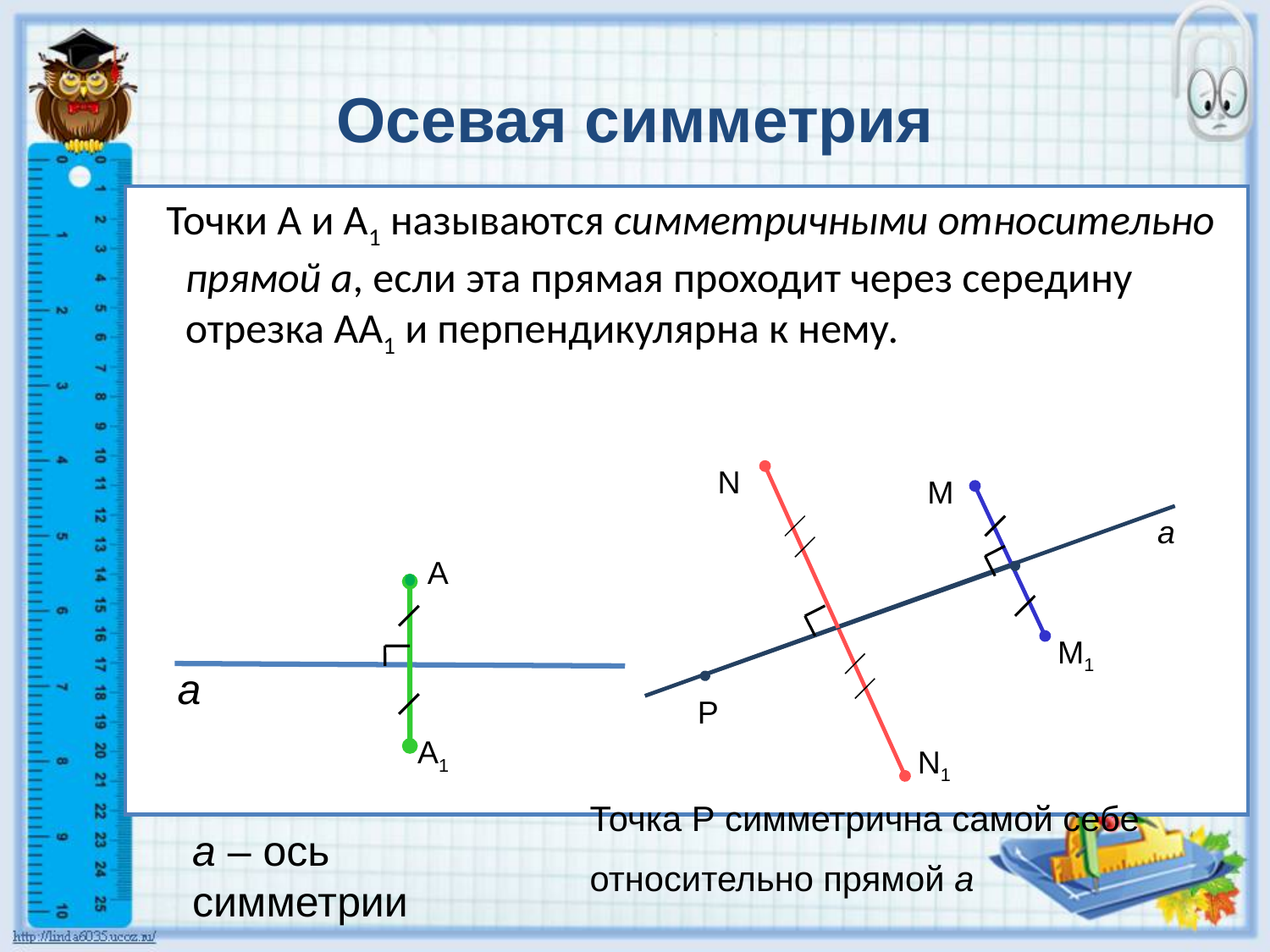

Осевая симметрия
   Точки А и А1 называются симметричными относительно прямой а, если эта прямая проходит через середину отрезка АА1 и перпендикулярна к нему.
N

М

а

А

М1

а

Р

А1
N1
Точка Р симметрична самой себе
относительно прямой а
а – ось симметрии